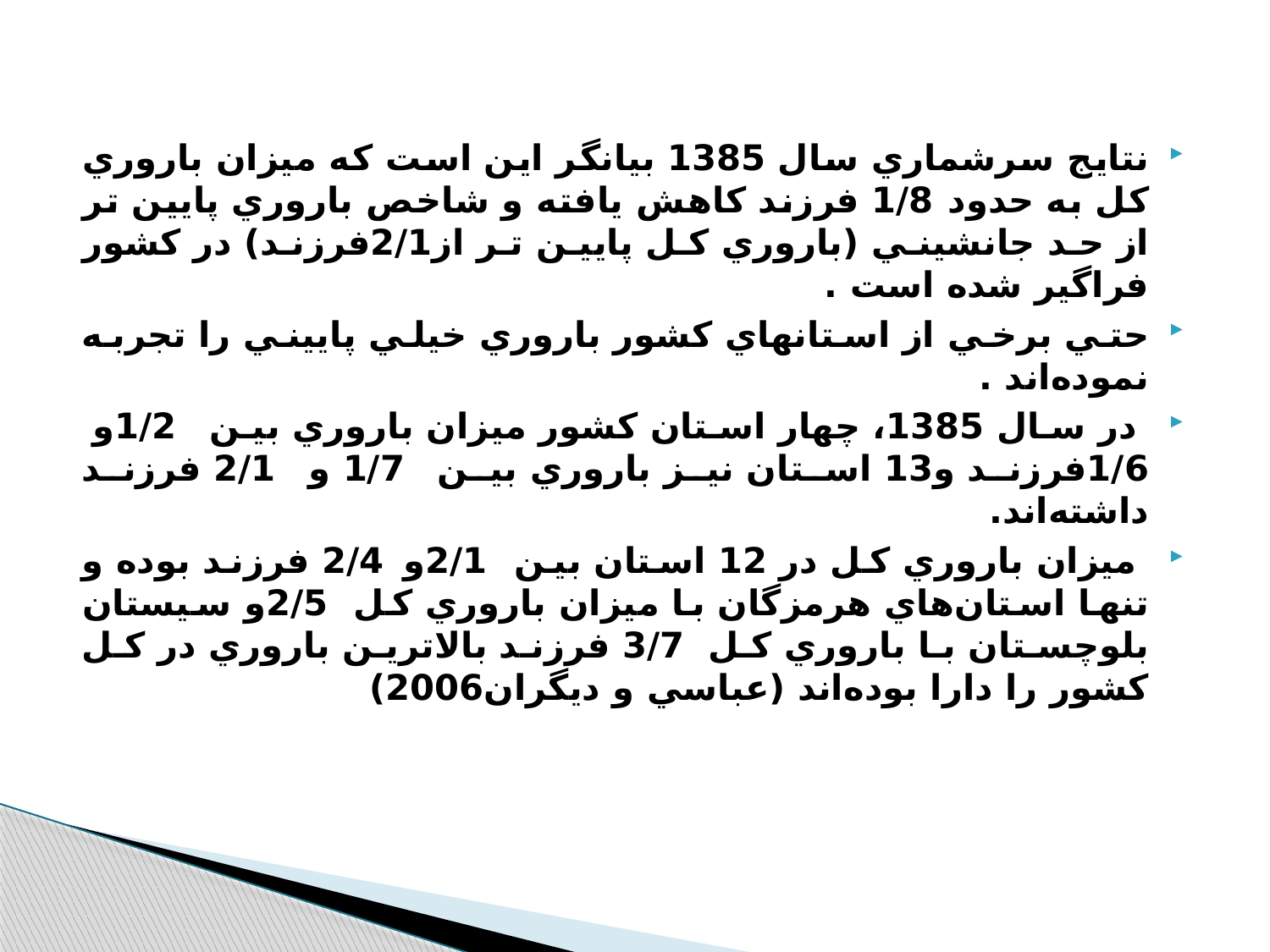

نتايج سرشماري سال 1385 بيانگر اين است كه ميزان باروري كل به حدود 1/8 فرزند كاهش يافته و شاخص باروري پايين تر از حد جانشيني (باروري كل پايين تر از2/1فرزند) در كشور فراگير شده است .
حتي برخي از استانهاي كشور باروري خيلي پاييني را تجربه نموده‌اند .
 در سال 1385، چهار استان كشور ميزان باروري بين 1/2و 1/6فرزند و13 استان نيز باروري بين 1/7 و 2/1 فرزند داشته‌اند.
 ميزان باروري كل در 12 استان بين 2/1و 2/4 فرزند بوده و تنها استان‌هاي هرمزگان با ميزان باروري كل 2/5و سيستان بلوچستان با باروري كل 3/7 فرزند بالاترين باروري در كل كشور را دارا بوده‌اند (عباسي و ديگران2006)